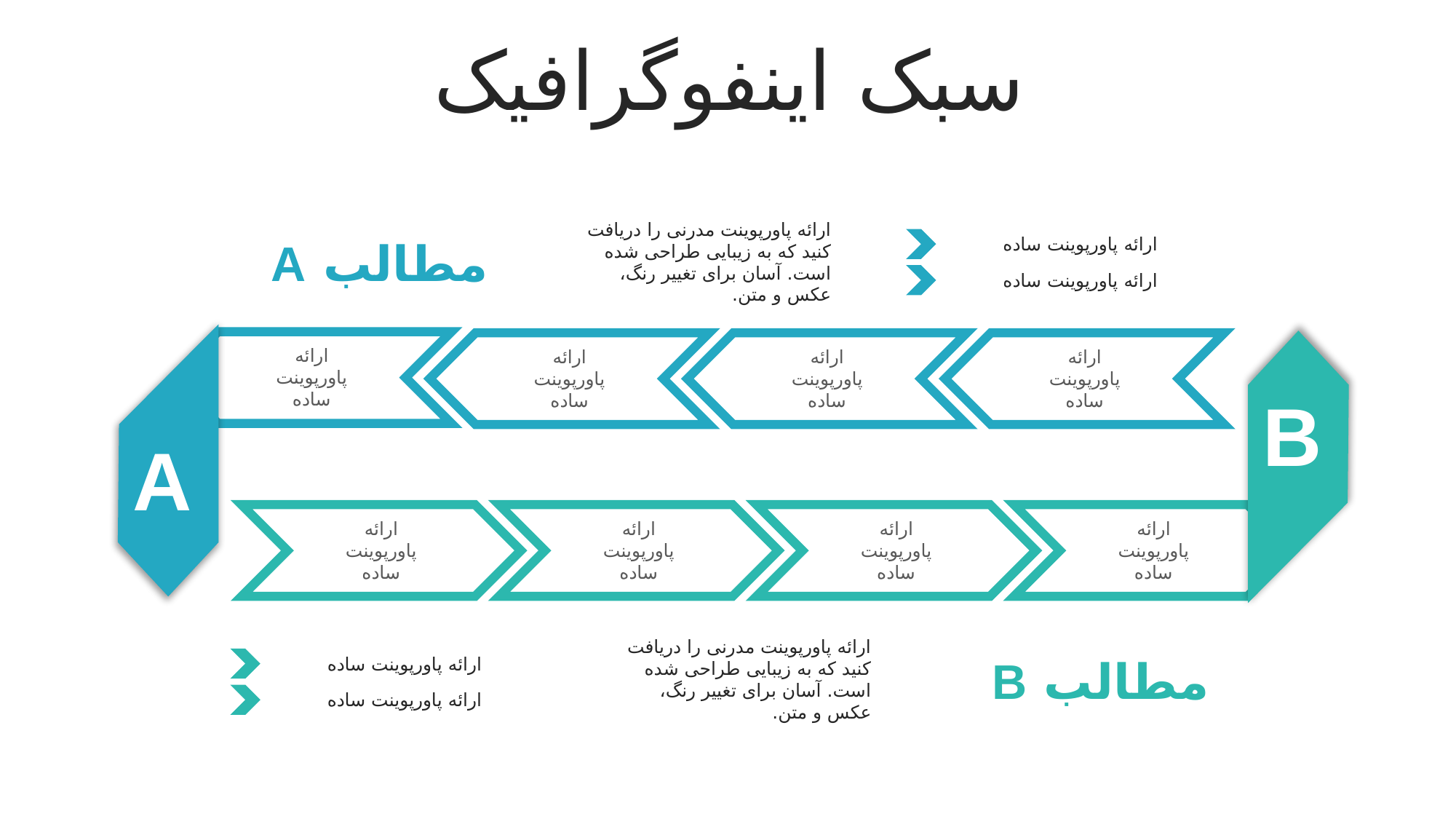

سبک اینفوگرافیک
ارائه پاورپوینت مدرنی را دریافت کنید که به زیبایی طراحی شده است. آسان برای تغییر رنگ، عکس و متن.
مطالب A
ارائه پاورپوینت ساده

ارائه پاورپوینت ساده

ارائه
 پاورپوینت
ساده
ارائه
 پاورپوینت
ساده
ارائه
 پاورپوینت
ساده
ارائه
 پاورپوینت
ساده
B

A

ارائه
 پاورپوینت
ساده
ارائه
 پاورپوینت
ساده
ارائه
 پاورپوینت
ساده
ارائه
 پاورپوینت
ساده
ارائه پاورپوینت مدرنی را دریافت کنید که به زیبایی طراحی شده است. آسان برای تغییر رنگ، عکس و متن.
مطالب B
ارائه پاورپوینت ساده

ارائه پاورپوینت ساده